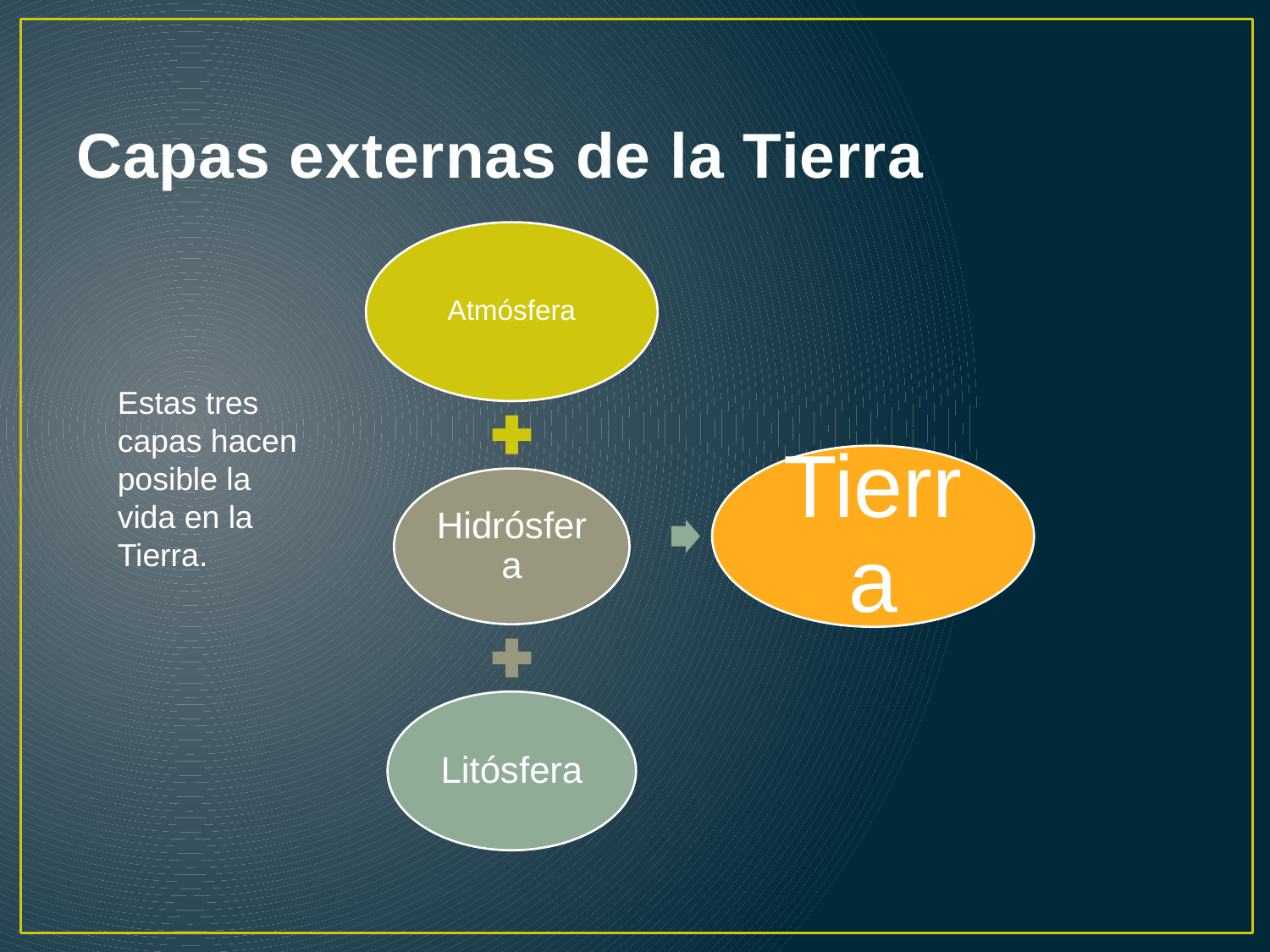

# Capas externas de la Tierra
Atmósfera

Hidrósfera

Litósfera

Tierra
Estas tres capas hacen posible la vida en la Tierra.